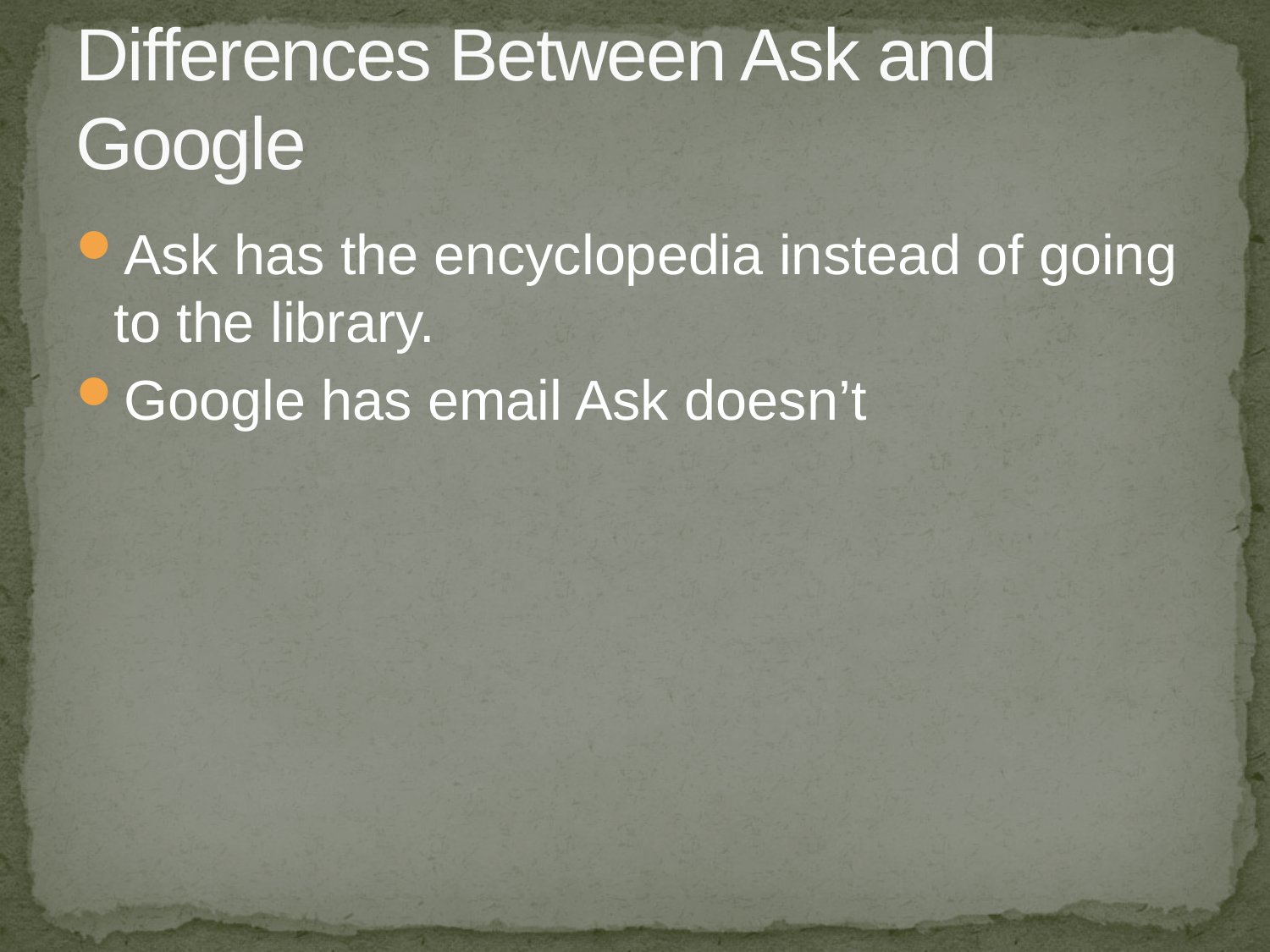

# Differences Between Ask and Google
Ask has the encyclopedia instead of going to the library.
Google has email Ask doesn’t